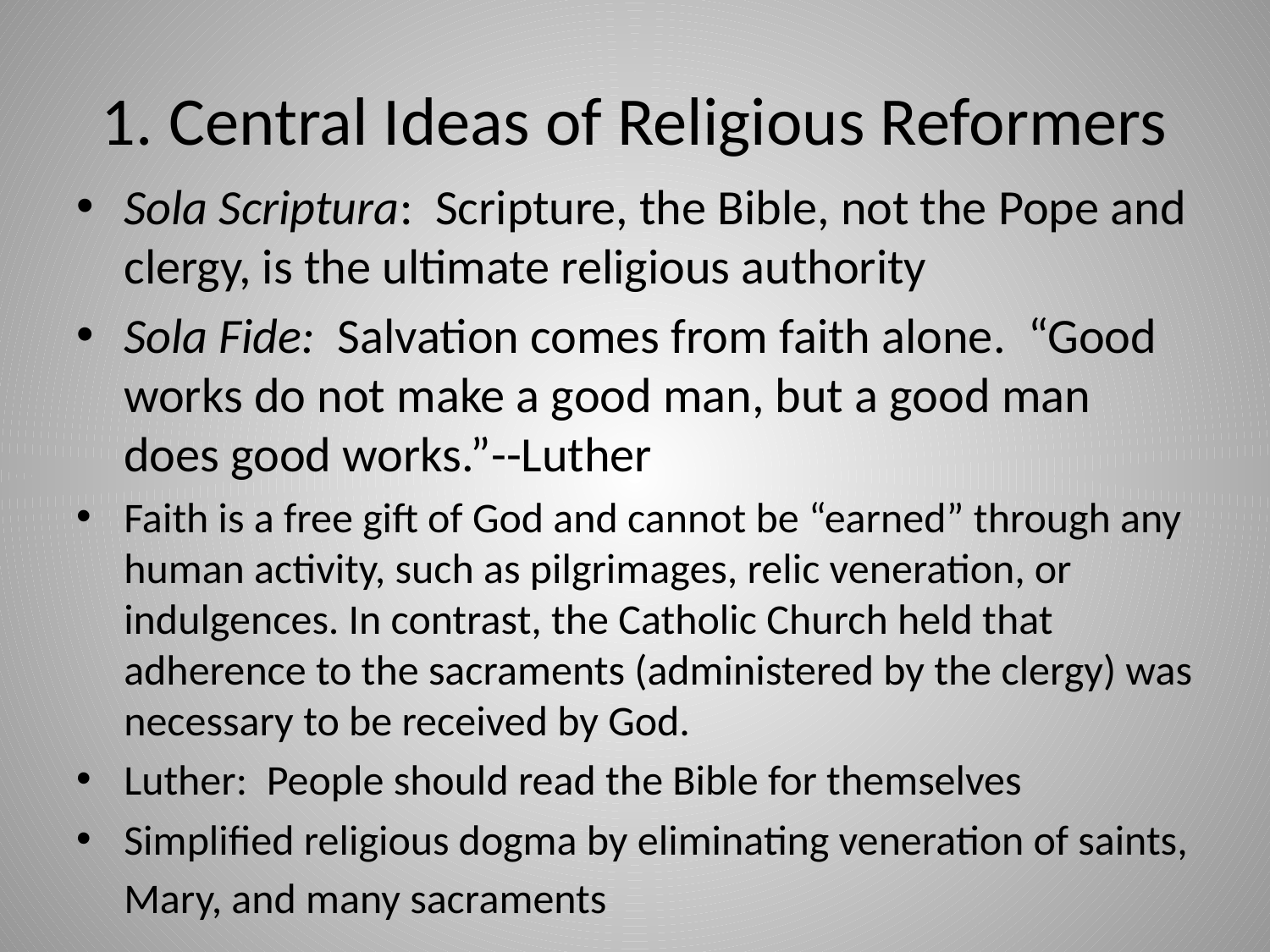

# 1. Central Ideas of Religious Reformers
Sola Scriptura:  Scripture, the Bible, not the Pope and clergy, is the ultimate religious authority
Sola Fide:  Salvation comes from faith alone.  “Good works do not make a good man, but a good man does good works.”--Luther
Faith is a free gift of God and cannot be “earned” through any human activity, such as pilgrimages, relic veneration, or indulgences. In contrast, the Catholic Church held that adherence to the sacraments (administered by the clergy) was necessary to be received by God.
Luther:  People should read the Bible for themselves
Simplified religious dogma by eliminating veneration of saints, Mary, and many sacraments